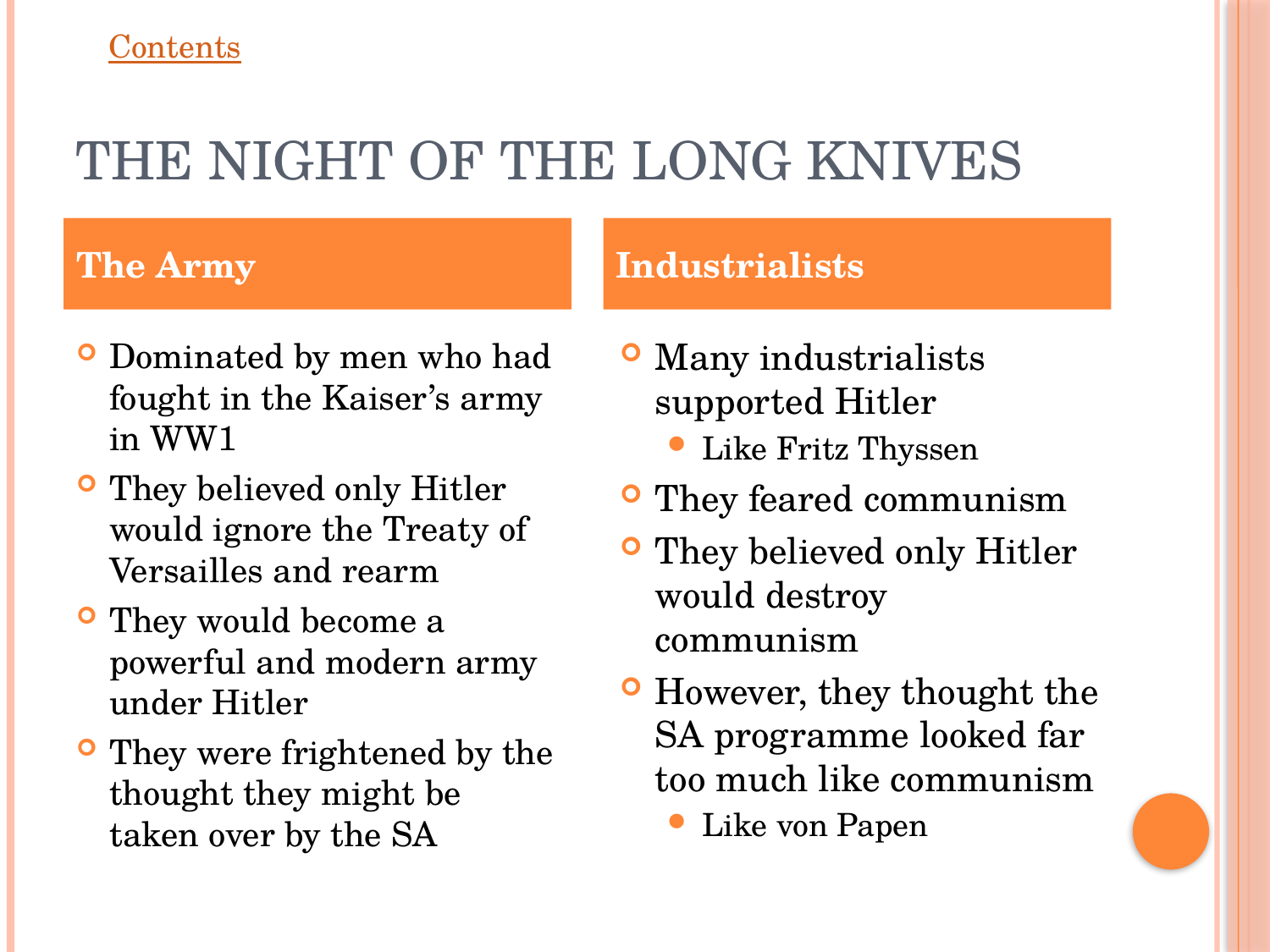

# The Night of the Long Knives
The Army
Industrialists
Dominated by men who had fought in the Kaiser’s army in WW1
They believed only Hitler would ignore the Treaty of Versailles and rearm
They would become a powerful and modern army under Hitler
They were frightened by the thought they might be taken over by the SA
Many industrialists supported Hitler
Like Fritz Thyssen
They feared communism
They believed only Hitler would destroy communism
However, they thought the SA programme looked far too much like communism
Like von Papen